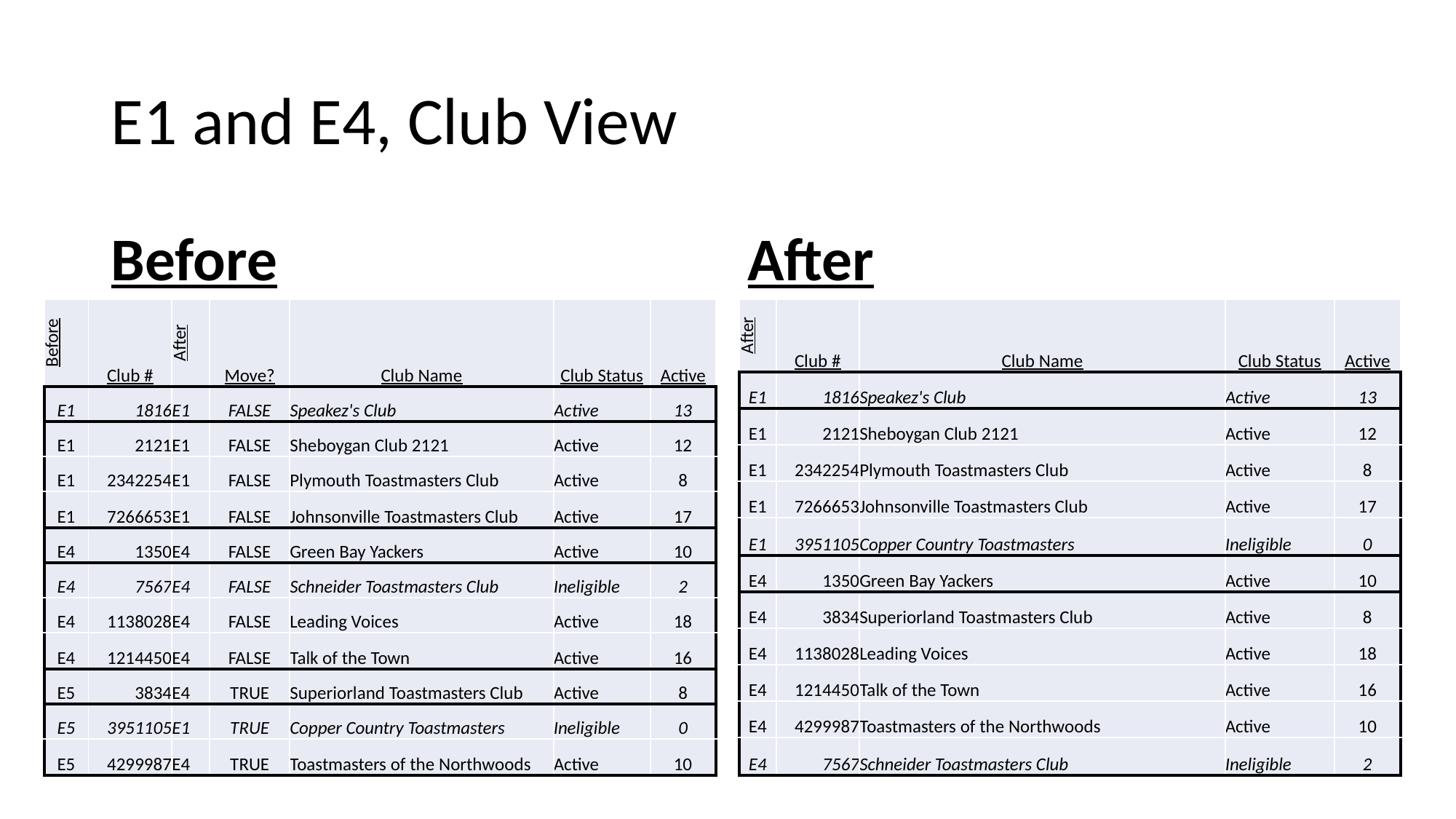

# E1 and E4, Club View
Before
After
| Before | Club # | After | Move? | Club Name | Club Status | Active |
| --- | --- | --- | --- | --- | --- | --- |
| E1 | 1816 | E1 | FALSE | Speakez's Club | Active | 13 |
| E1 | 2121 | E1 | FALSE | Sheboygan Club 2121 | Active | 12 |
| E1 | 2342254 | E1 | FALSE | Plymouth Toastmasters Club | Active | 8 |
| E1 | 7266653 | E1 | FALSE | Johnsonville Toastmasters Club | Active | 17 |
| E4 | 1350 | E4 | FALSE | Green Bay Yackers | Active | 10 |
| E4 | 7567 | E4 | FALSE | Schneider Toastmasters Club | Ineligible | 2 |
| E4 | 1138028 | E4 | FALSE | Leading Voices | Active | 18 |
| E4 | 1214450 | E4 | FALSE | Talk of the Town | Active | 16 |
| E5 | 3834 | E4 | TRUE | Superiorland Toastmasters Club | Active | 8 |
| E5 | 3951105 | E1 | TRUE | Copper Country Toastmasters | Ineligible | 0 |
| E5 | 4299987 | E4 | TRUE | Toastmasters of the Northwoods | Active | 10 |
| After | Club # | Club Name | Club Status | Active |
| --- | --- | --- | --- | --- |
| E1 | 1816 | Speakez's Club | Active | 13 |
| E1 | 2121 | Sheboygan Club 2121 | Active | 12 |
| E1 | 2342254 | Plymouth Toastmasters Club | Active | 8 |
| E1 | 7266653 | Johnsonville Toastmasters Club | Active | 17 |
| E1 | 3951105 | Copper Country Toastmasters | Ineligible | 0 |
| E4 | 1350 | Green Bay Yackers | Active | 10 |
| E4 | 3834 | Superiorland Toastmasters Club | Active | 8 |
| E4 | 1138028 | Leading Voices | Active | 18 |
| E4 | 1214450 | Talk of the Town | Active | 16 |
| E4 | 4299987 | Toastmasters of the Northwoods | Active | 10 |
| E4 | 7567 | Schneider Toastmasters Club | Ineligible | 2 |